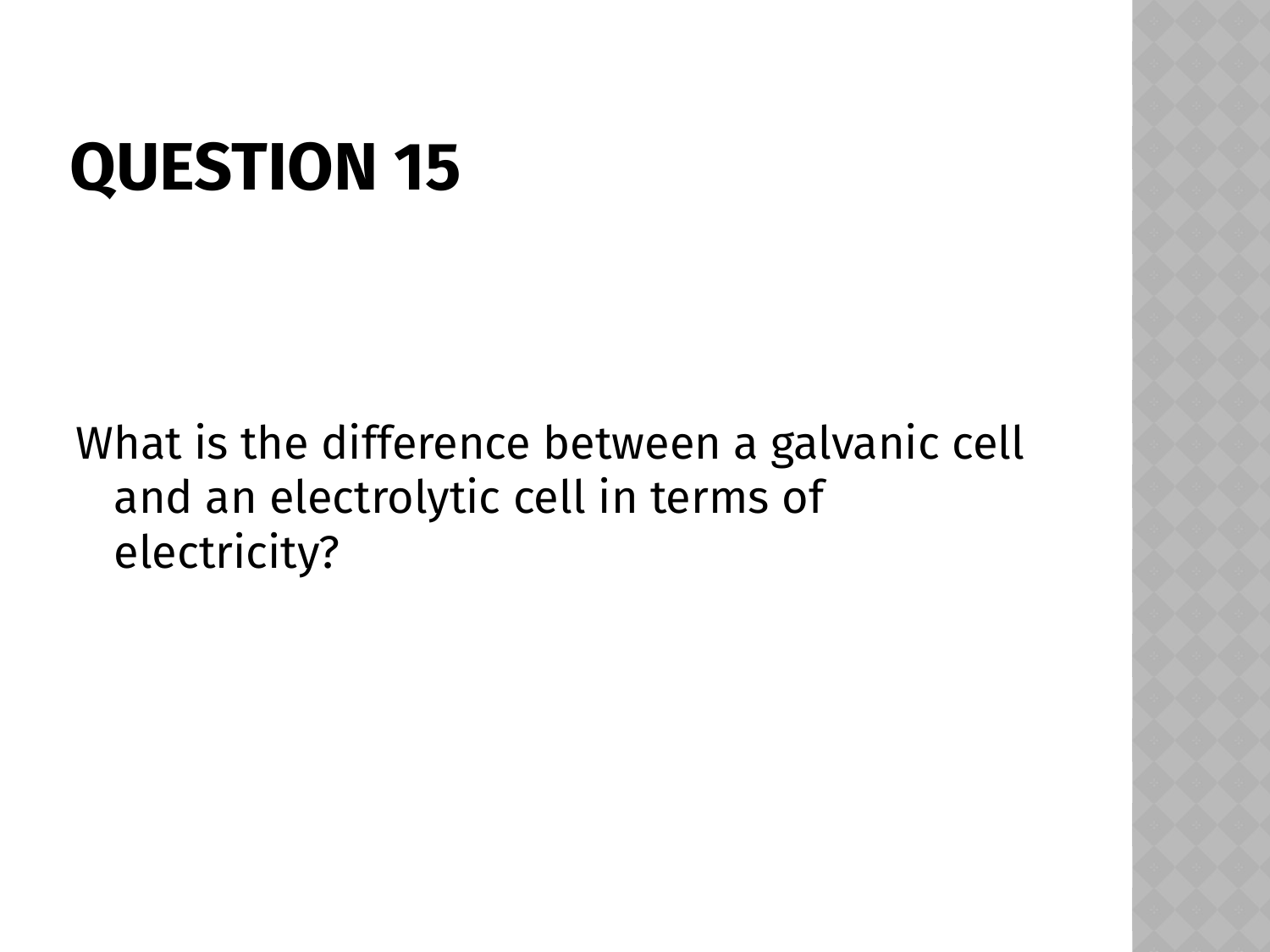

# Question 15
What is the difference between a galvanic cell and an electrolytic cell in terms of electricity?